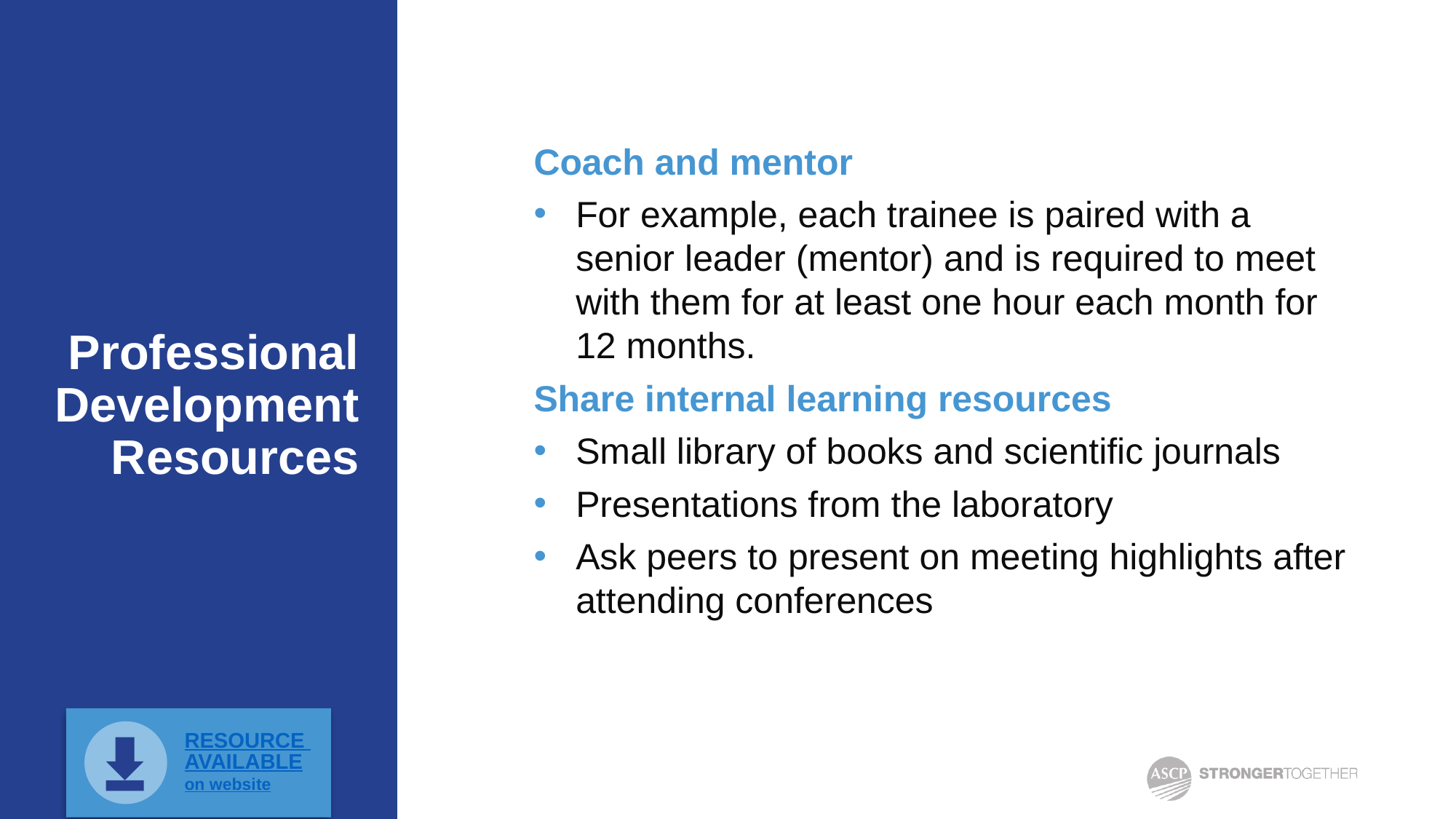

Coach and mentor
For example, each trainee is paired with a senior leader (mentor) and is required to meet with them for at least one hour each month for 12 months.
Share internal learning resources
Small library of books and scientific journals
Presentations from the laboratory
Ask peers to present on meeting highlights after attending conferences

# Professional Development Resources

RESOURCE AVAILABLE
on website